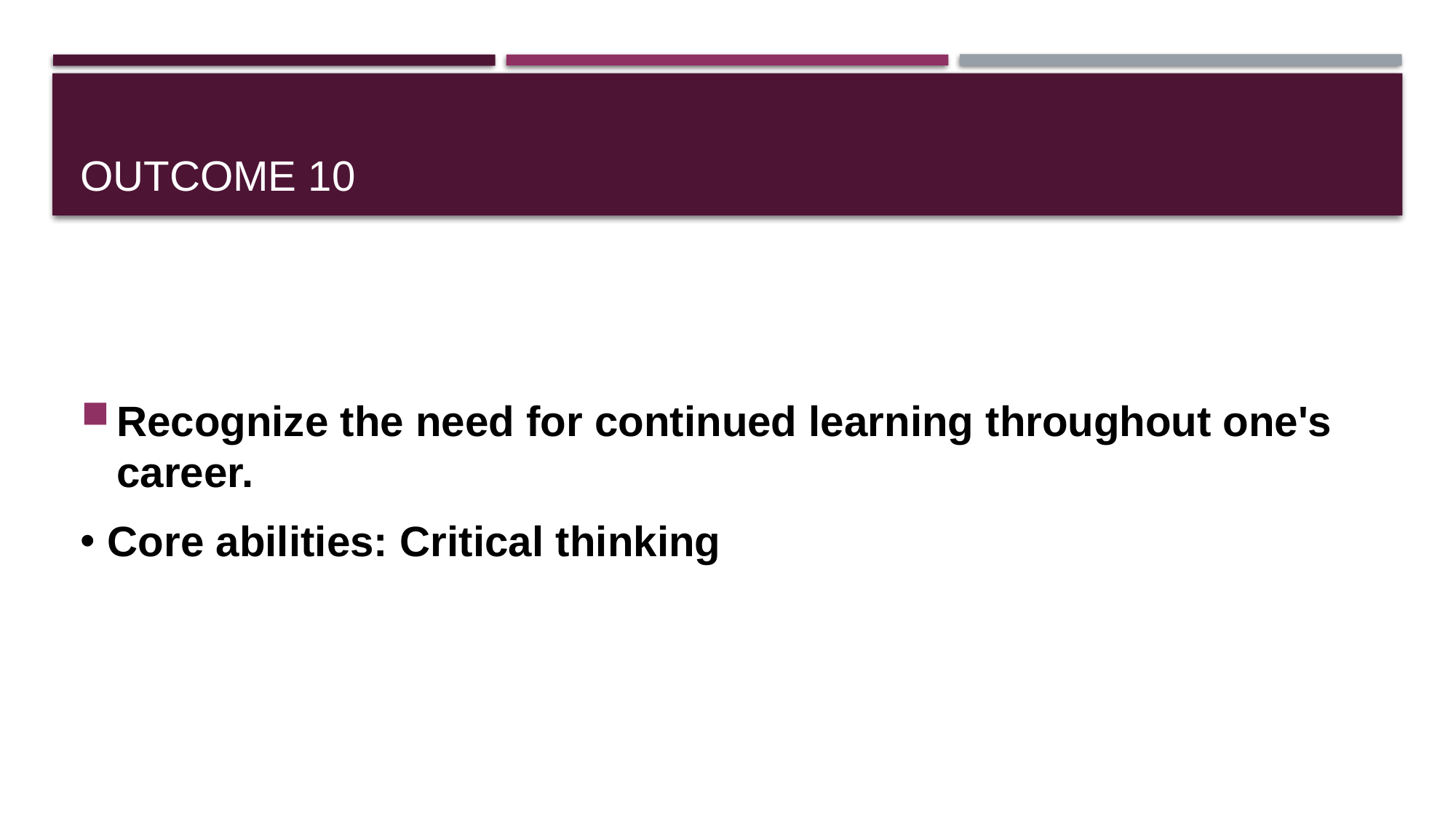

# Outcome 10
Recognize the need for continued learning throughout one's career.
Core abilities: Critical thinking